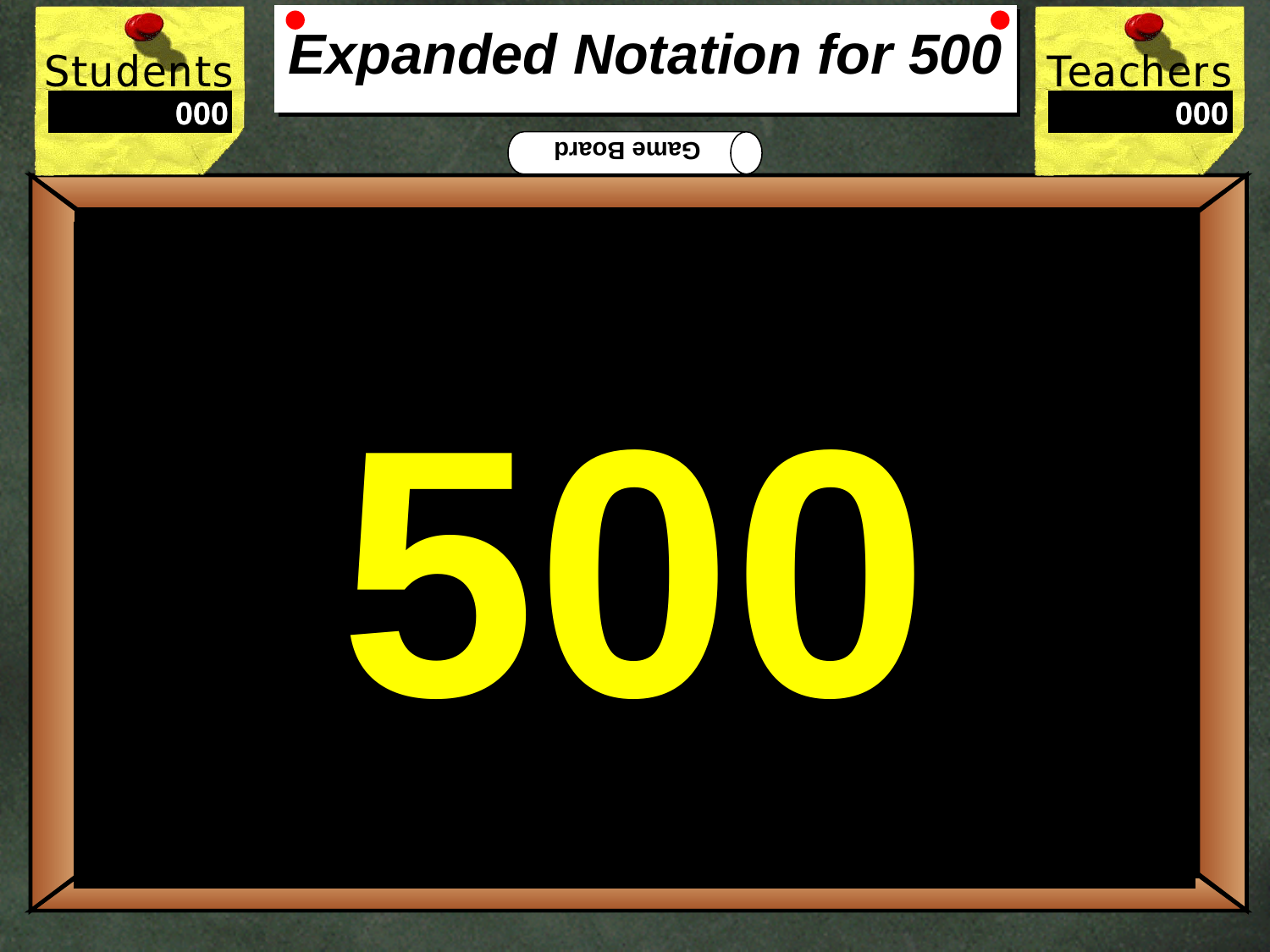

# Expanded Notation for 500
What will balance this equation?
700 + 20 +50 + 7 = 888
500